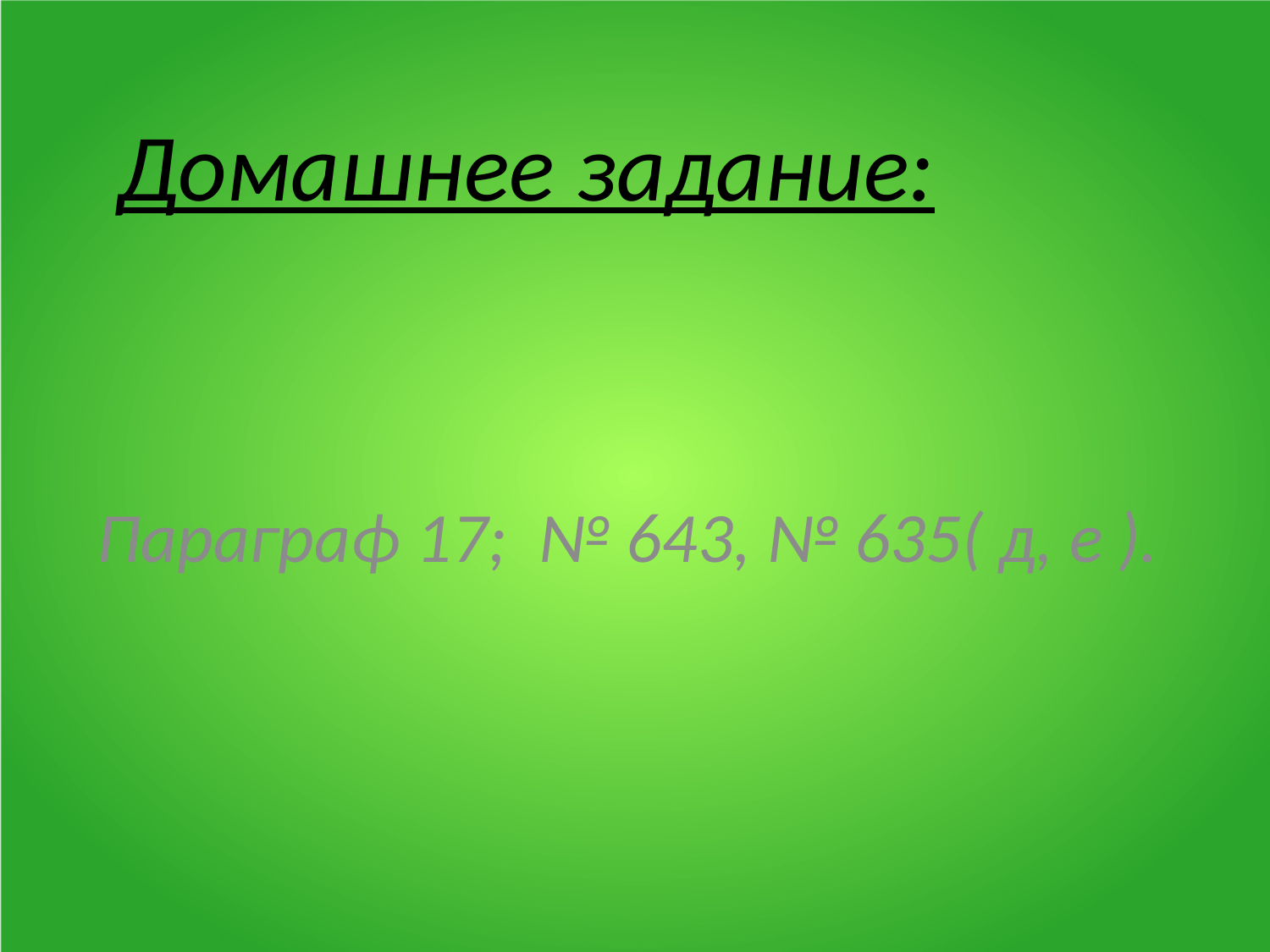

Домашнее задание:
Параграф 17;  № 643, № 635( д, е ).